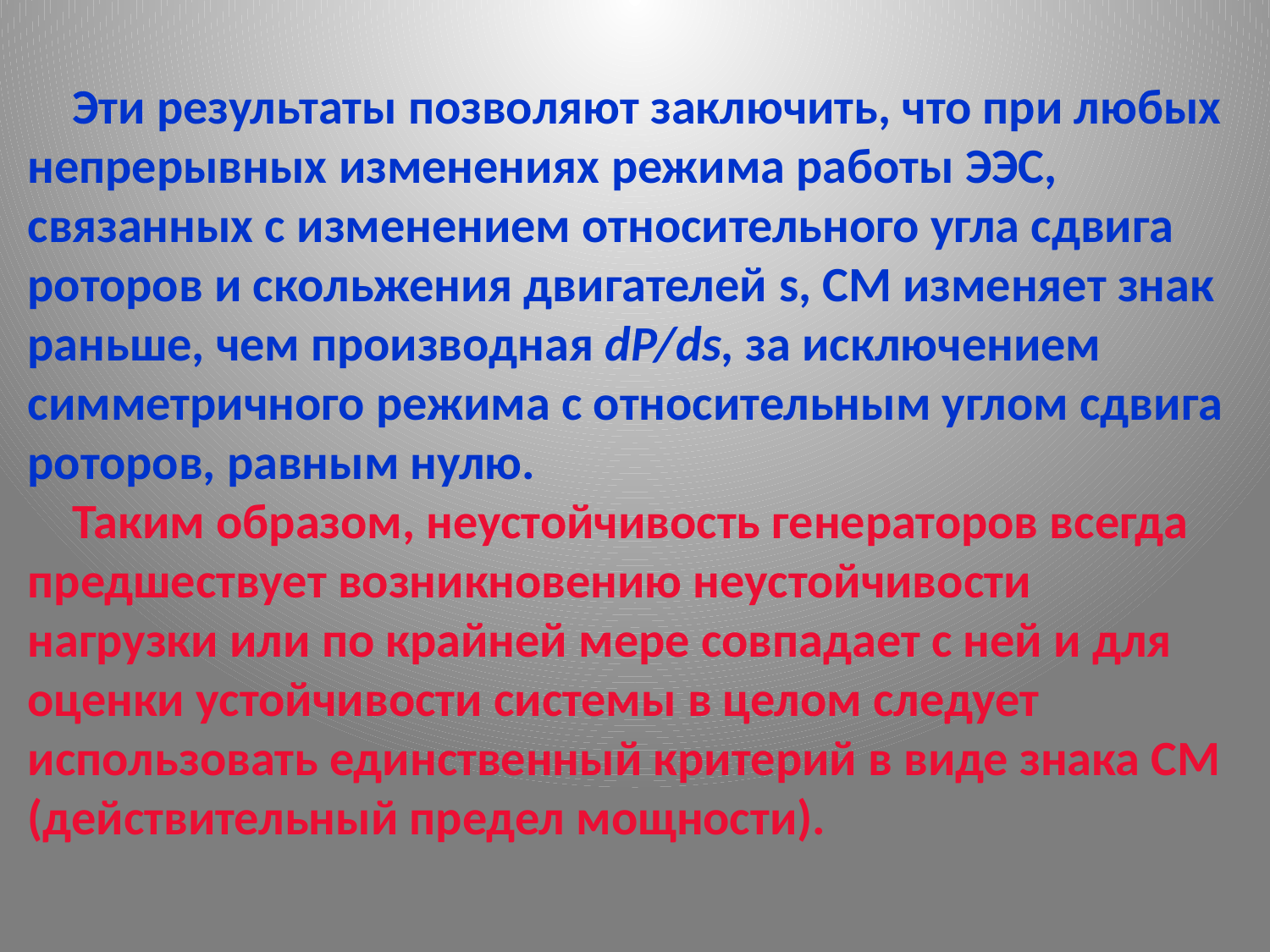

# Эти результаты позволяют заключить, что при любых непрерывных изменениях режима работы ЭЭС, связанных с изменением относительного угла сдвига роторов и скольжения двигателей s, СМ изменяет знак раньше, чем производная dP/ds, за исключением симметричного режима с относительным углом сдвига роторов, равным нулю. Таким образом, неустойчивость генераторов всегда предшествует возникновению неустойчивости нагрузки или по крайней мере совпадает с ней и для оценки устойчивости системы в целом следует использовать единственный критерий в виде знака СМ (действительный предел мощности).